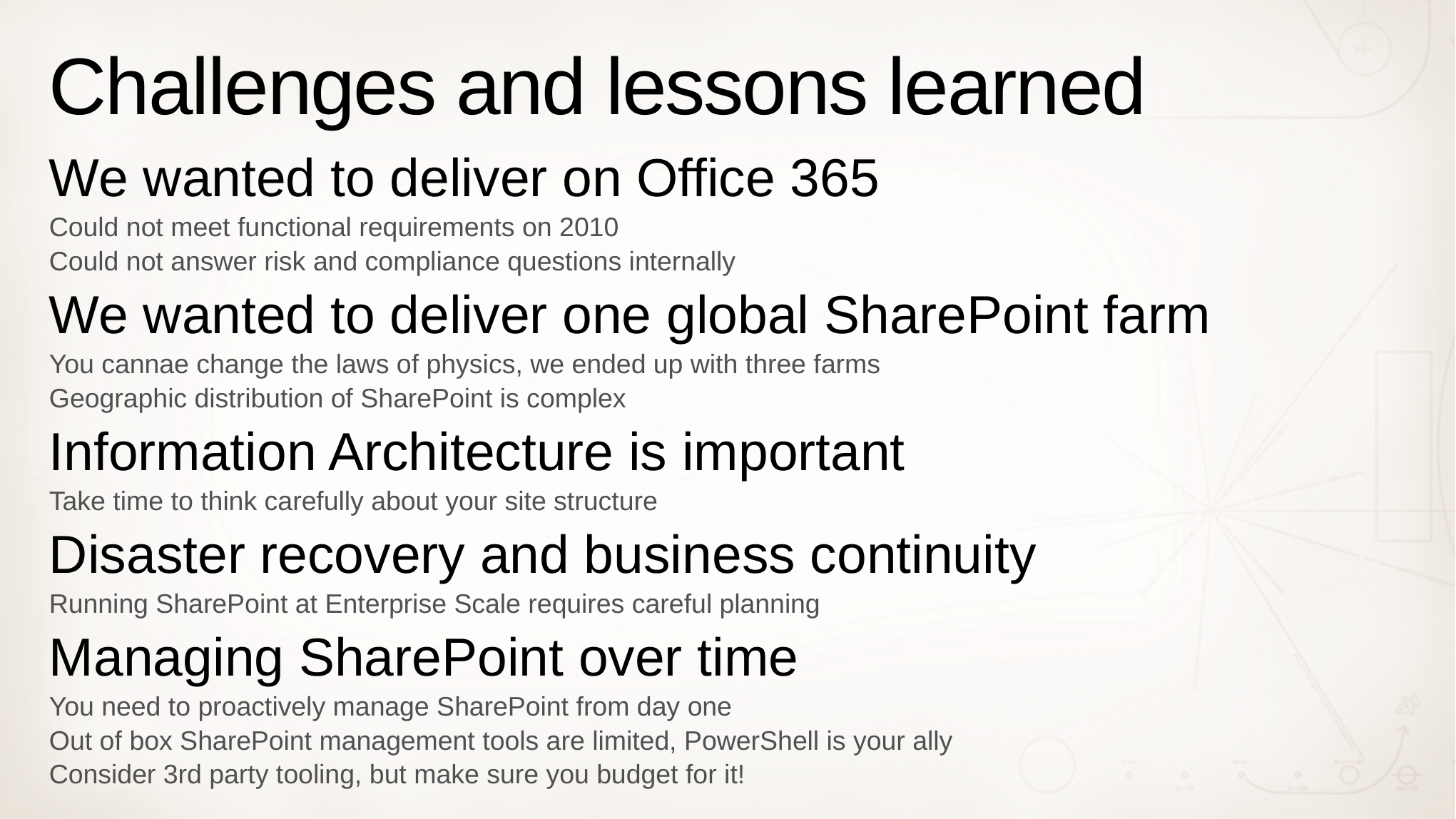

# Challenges and lessons learned
We wanted to deliver on Office 365
Could not meet functional requirements on 2010
Could not answer risk and compliance questions internally
We wanted to deliver one global SharePoint farm
You cannae change the laws of physics, we ended up with three farms
Geographic distribution of SharePoint is complex
Information Architecture is important
Take time to think carefully about your site structure
Disaster recovery and business continuity
Running SharePoint at Enterprise Scale requires careful planning
Managing SharePoint over time
You need to proactively manage SharePoint from day one
Out of box SharePoint management tools are limited, PowerShell is your ally
Consider 3rd party tooling, but make sure you budget for it!